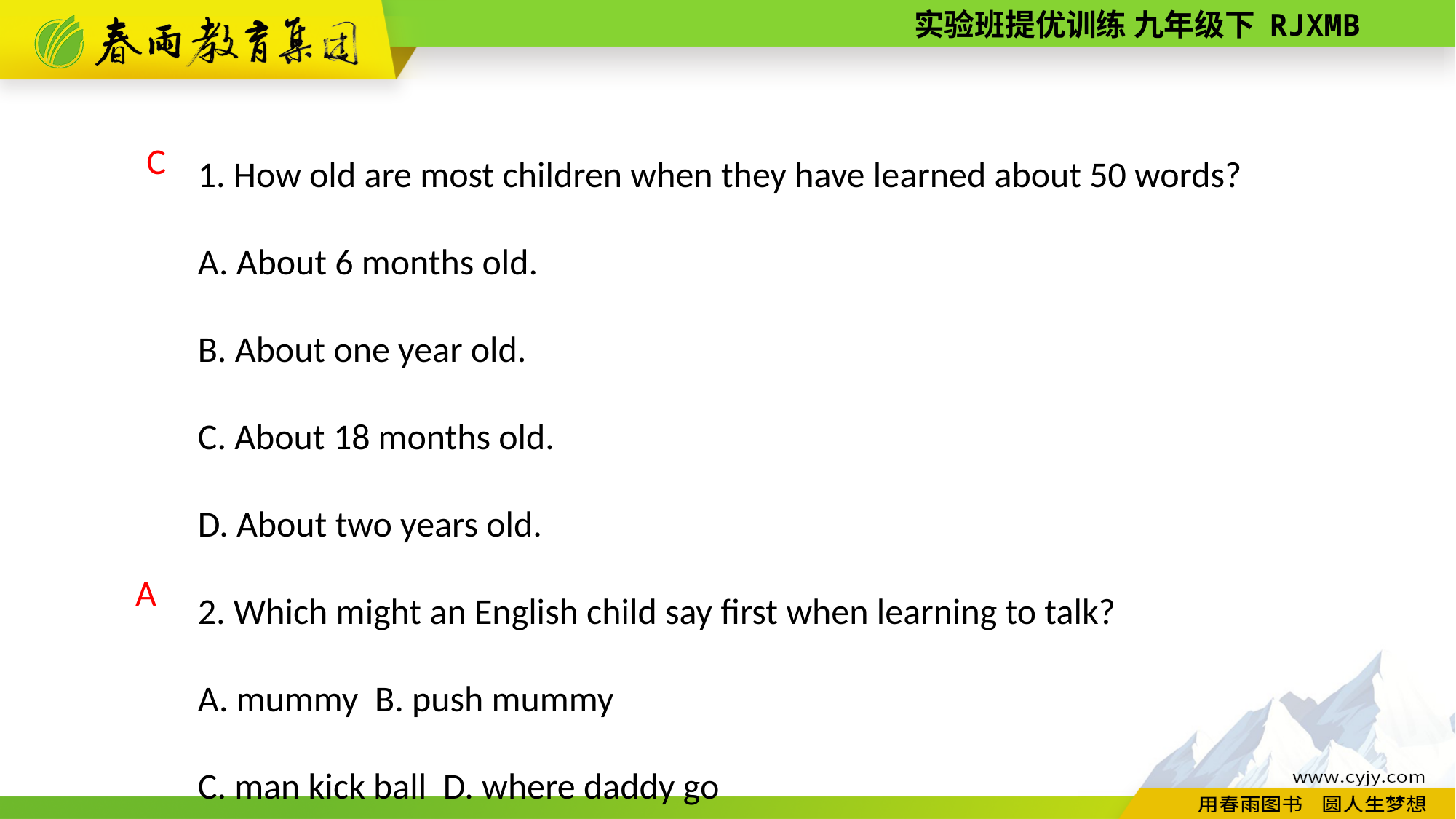

1. How old are most children when they have learned about 50 words?
A. About 6 months old.
B. About one year old.
C. About 18 months old.
D. About two years old.
2. Which might an English child say first when learning to talk?
A. mummy  B. push mummy
C. man kick ball  D. where daddy go
C
A